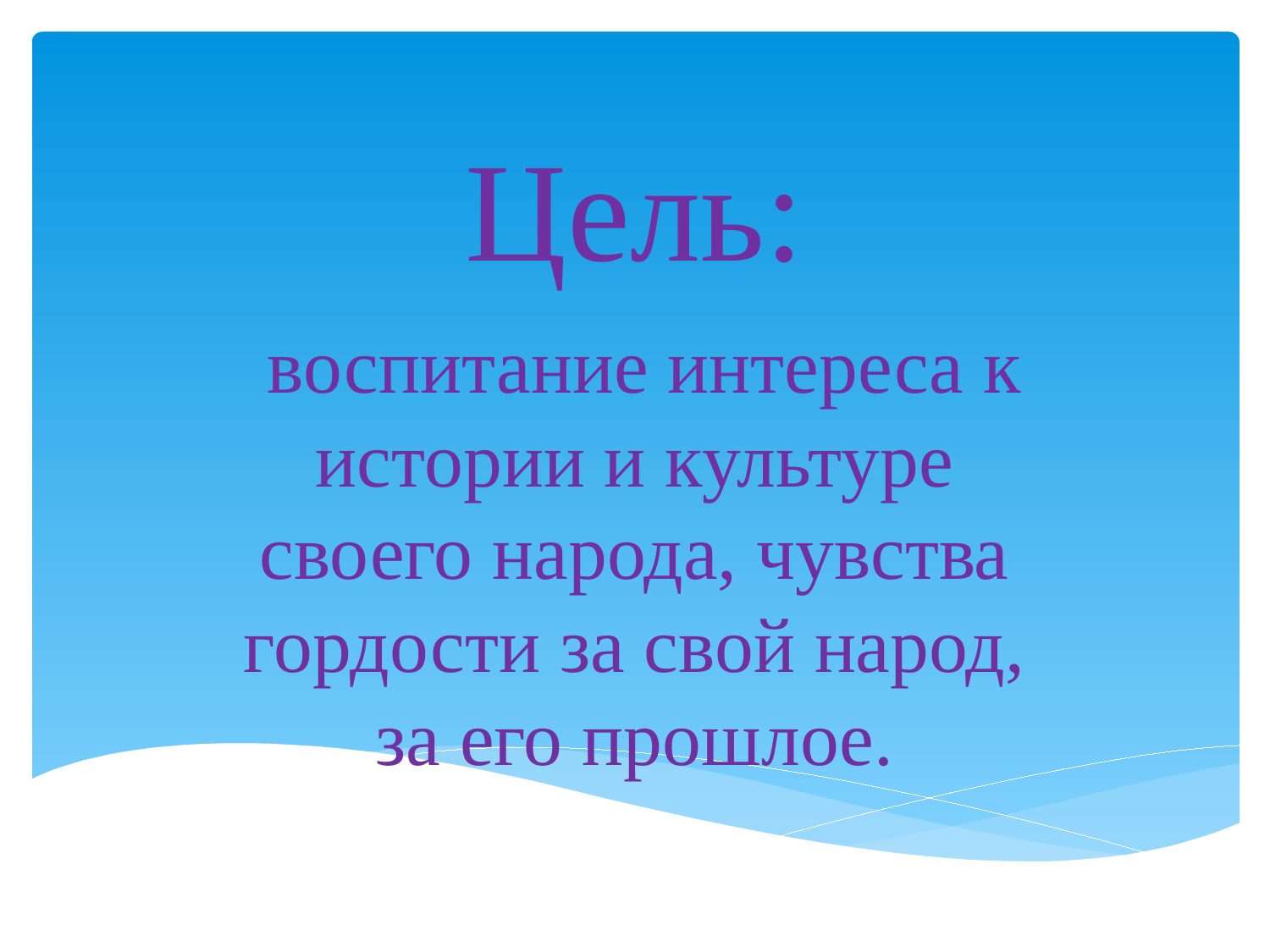

# Цель:
 воспитание интереса к истории и культуре своего народа, чувства гордости за свой народ, за его прошлое.